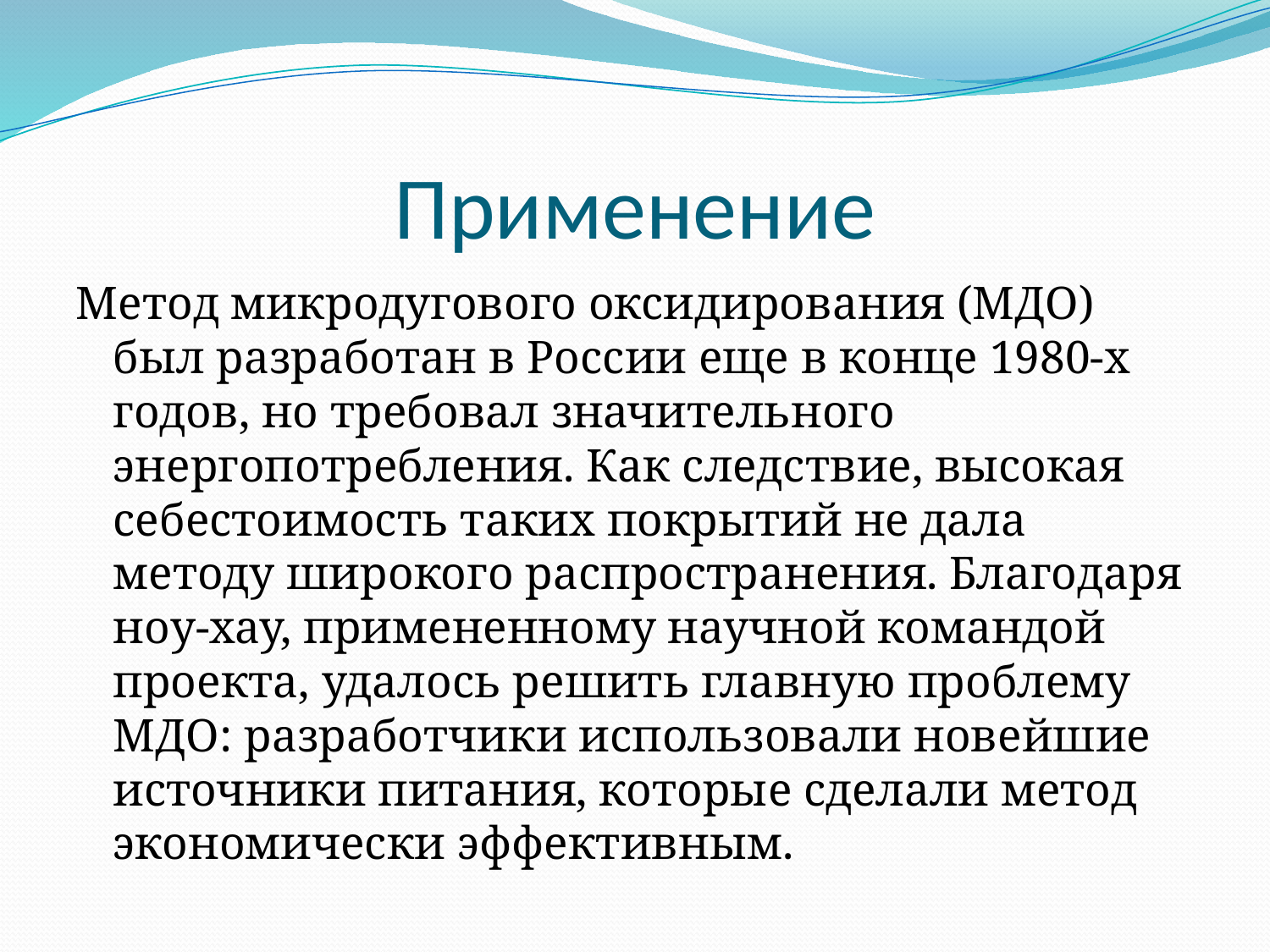

# Применение
Метод микродугового оксидирования (МДО) был разработан в России еще в конце 1980-х годов, но требовал значительного энергопотребления. Как следствие, высокая себестоимость таких покрытий не дала методу широкого распространения. Благодаря ноу-хау, примененному научной командой проекта, удалось решить главную проблему МДО: разработчики использовали новейшие источники питания, которые сделали метод экономически эффективным.